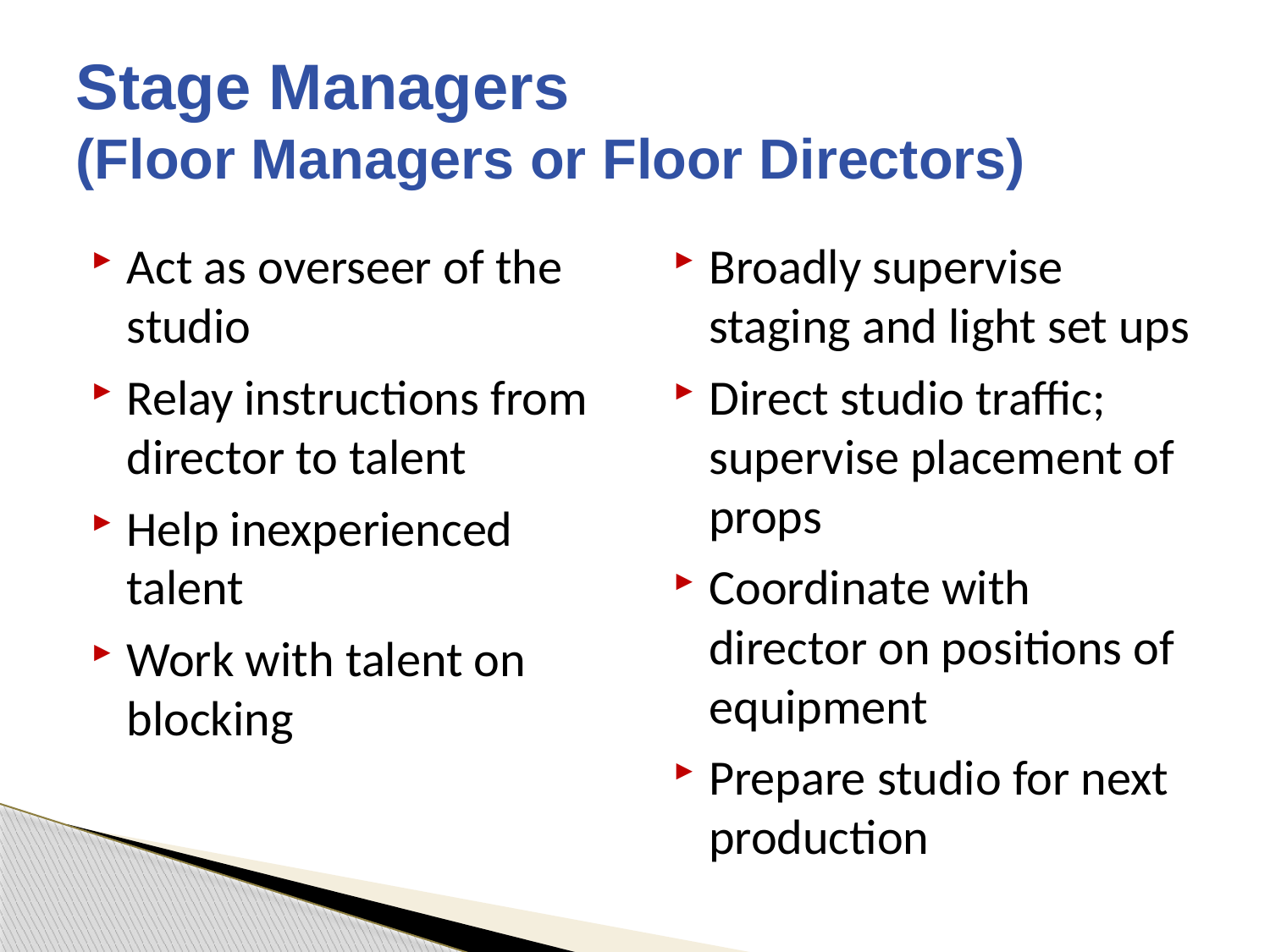

# Stage Managers (Floor Managers or Floor Directors)
Act as overseer of the studio
Relay instructions from director to talent
Help inexperienced talent
Work with talent on blocking

Broadly supervise staging and light set ups
Direct studio traffic; supervise placement of props
Coordinate with director on positions of equipment
Prepare studio for next production